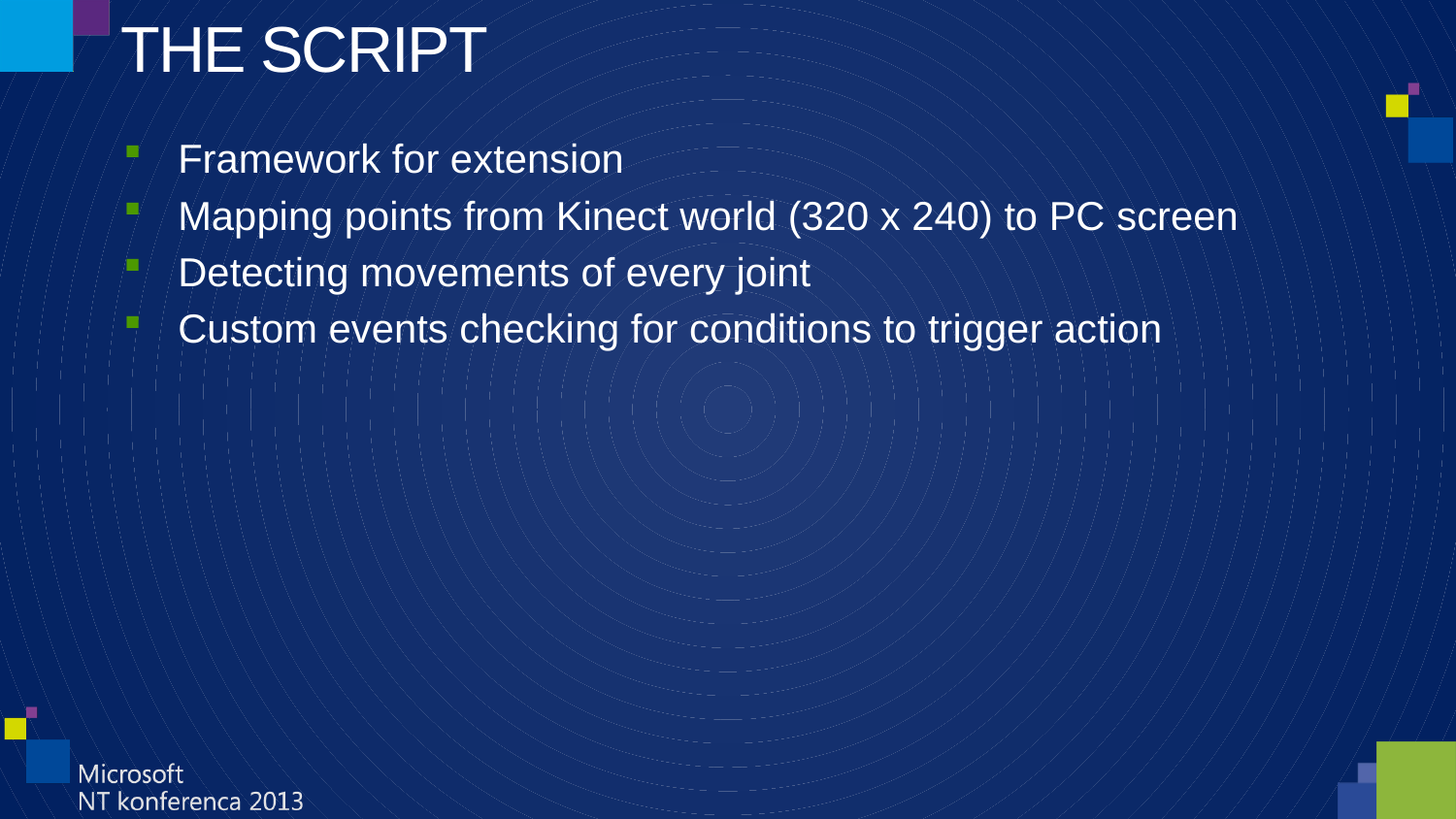

# THE SCRIPT
Framework for extension
Mapping points from Kinect world (320 x 240) to PC screen
Detecting movements of every joint
Custom events checking for conditions to trigger action